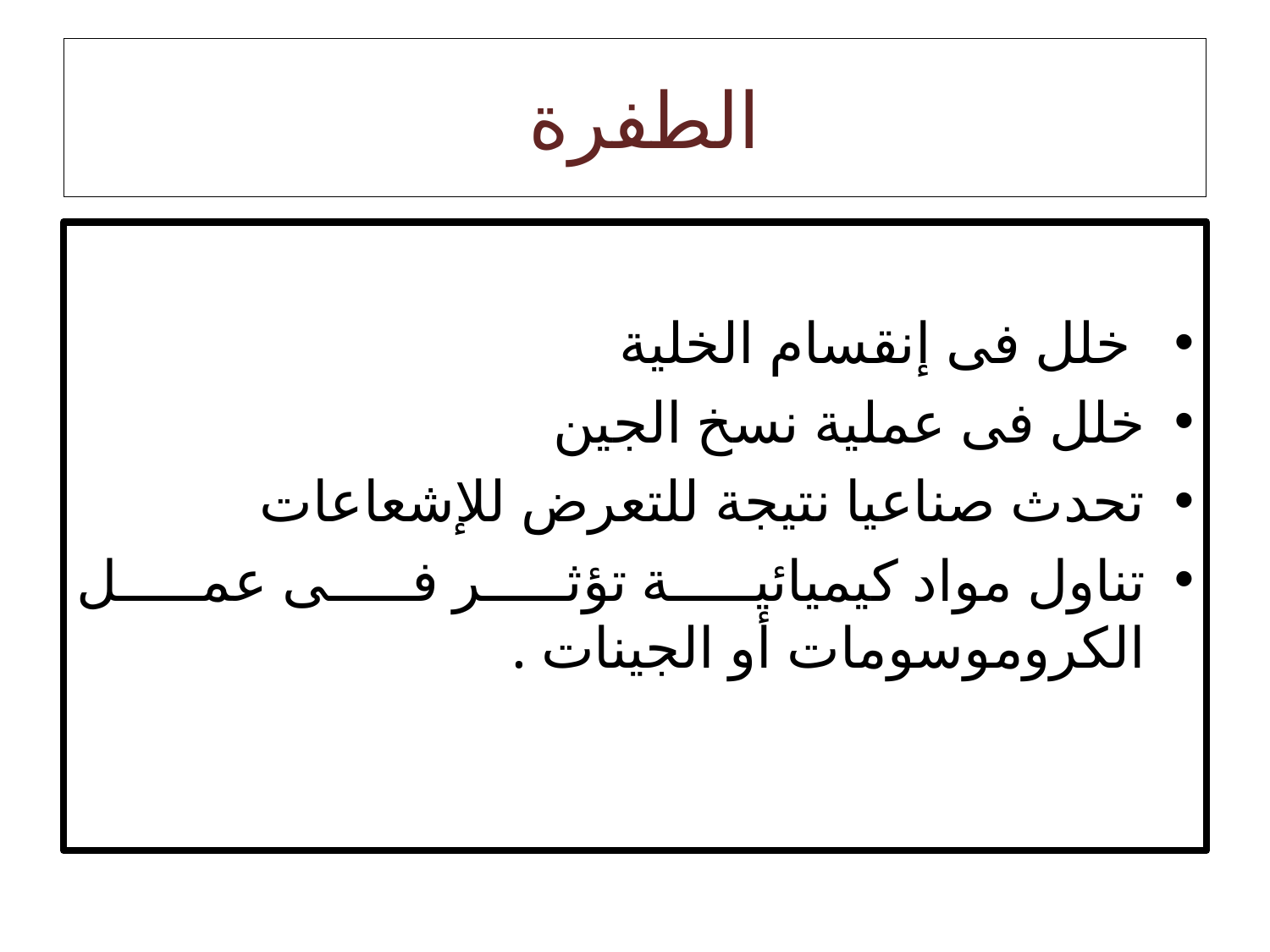

# الطفرة

 خلل فى إنقسام الخلية
خلل فى عملية نسخ الجين
تحدث صناعيا نتيجة للتعرض للإشعاعات
تناول مواد كيميائية تؤثر فى عمل الكروموسومات أو الجينات .